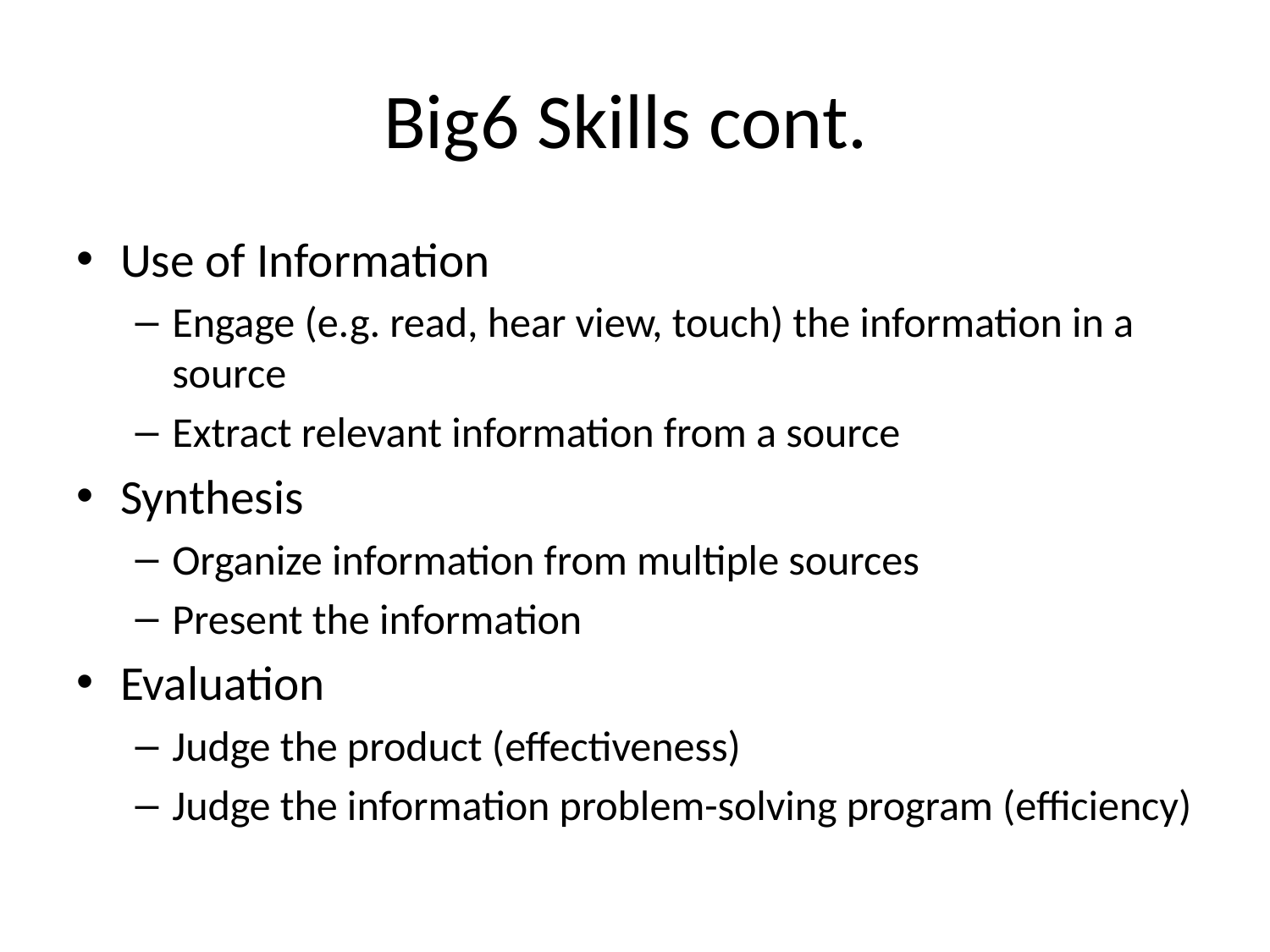

# Big6 Skills cont.
Use of Information
Engage (e.g. read, hear view, touch) the information in a source
Extract relevant information from a source
Synthesis
Organize information from multiple sources
Present the information
Evaluation
Judge the product (effectiveness)
Judge the information problem-solving program (efficiency)